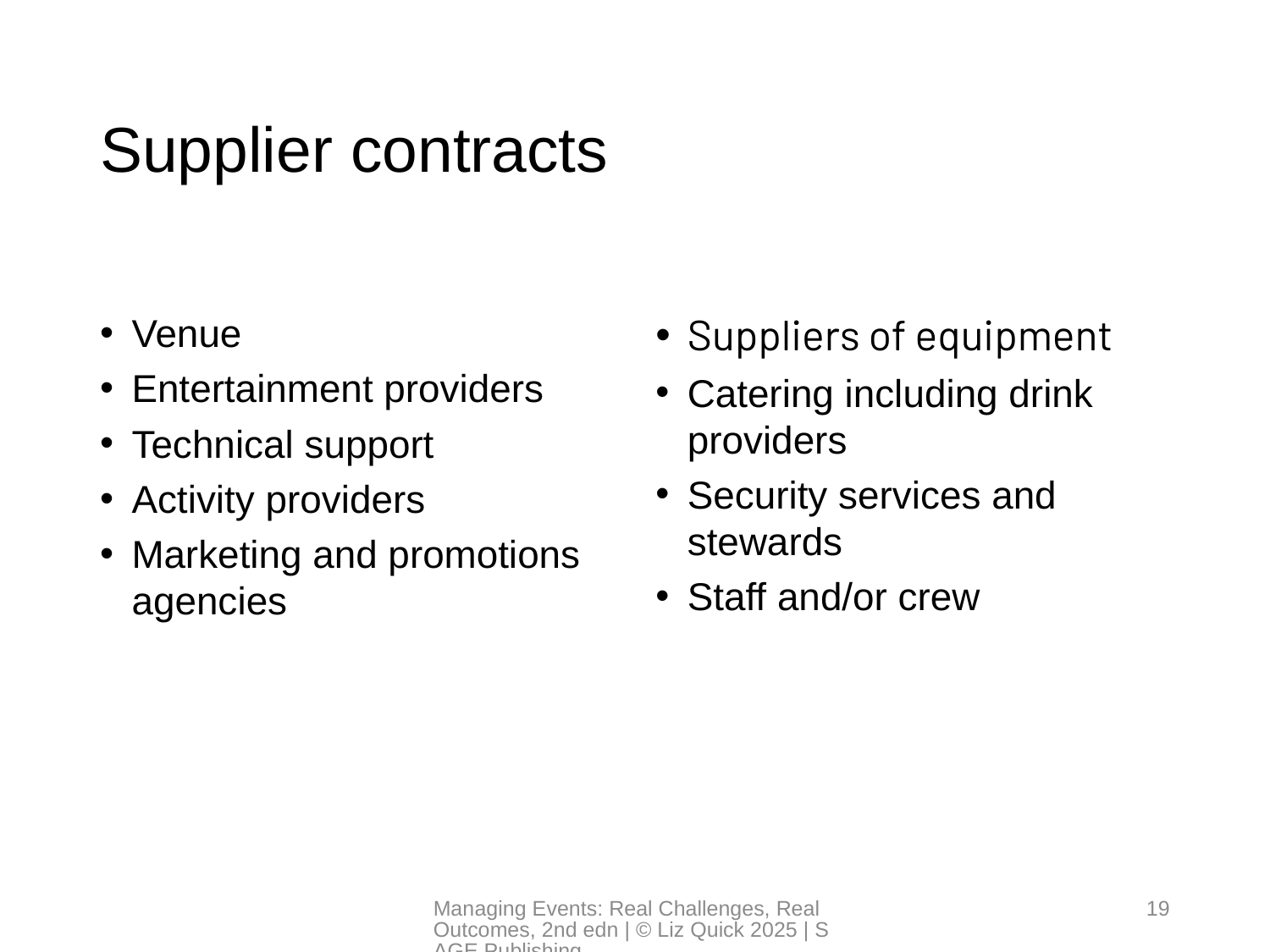

# Supplier contracts
Suppliers of equipment
Catering including drink providers
Security services and stewards
Staff and/or crew
Venue
Entertainment providers
Technical support
Activity providers
Marketing and promotions agencies
Managing Events: Real Challenges, Real Outcomes, 2nd edn | © Liz Quick 2025 | SAGE Publishing
19